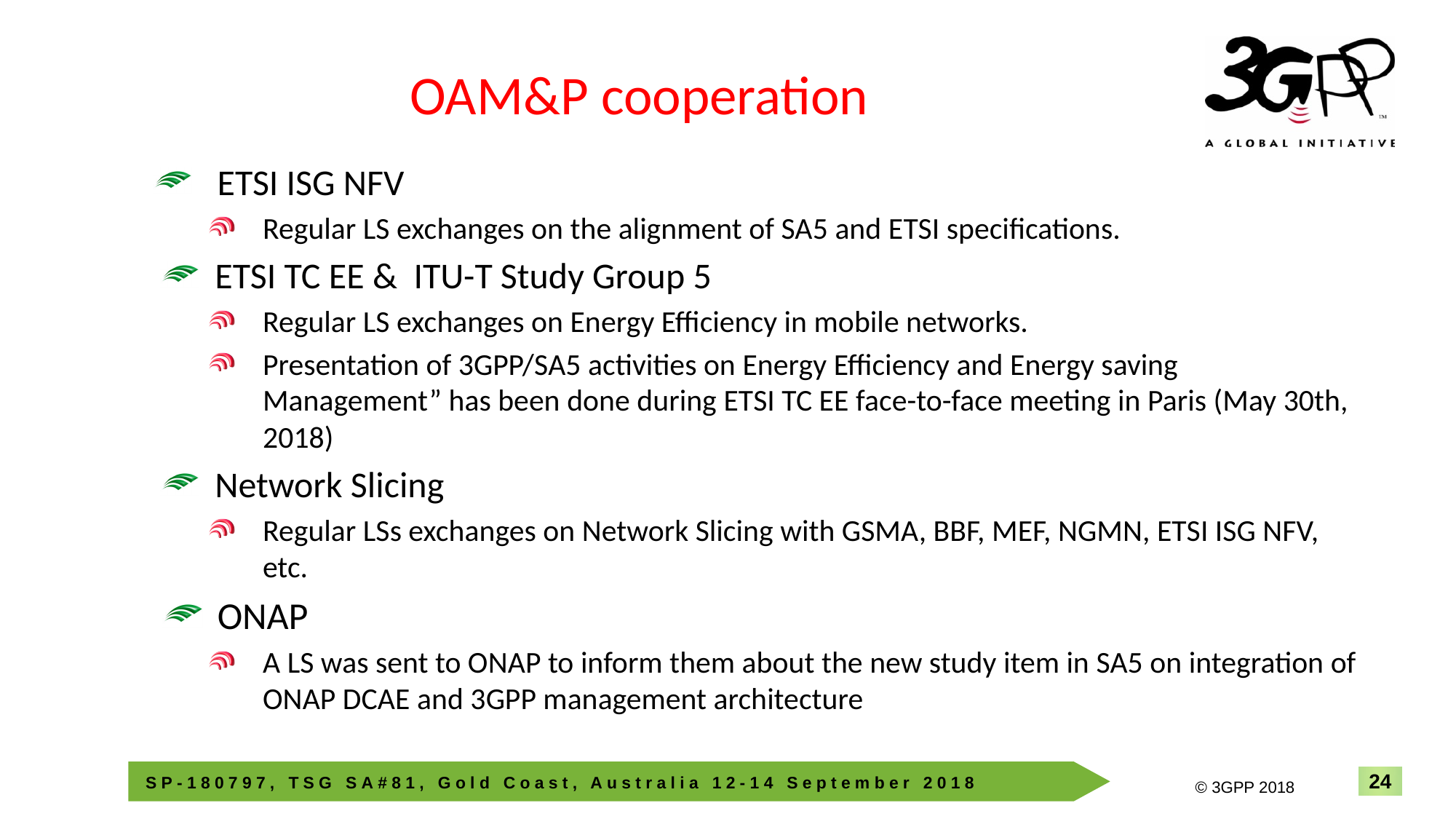

# OAM&P cooperation
ETSI ISG NFV
Regular LS exchanges on the alignment of SA5 and ETSI specifications.
ETSI TC EE &  ITU-T Study Group 5
Regular LS exchanges on Energy Efficiency in mobile networks.
Presentation of 3GPP/SA5 activities on Energy Efficiency and Energy saving Management” has been done during ETSI TC EE face-to-face meeting in Paris (May 30th, 2018)
Network Slicing
Regular LSs exchanges on Network Slicing with GSMA, BBF, MEF, NGMN, ETSI ISG NFV, etc.
ONAP
A LS was sent to ONAP to inform them about the new study item in SA5 on integration of ONAP DCAE and 3GPP management architecture